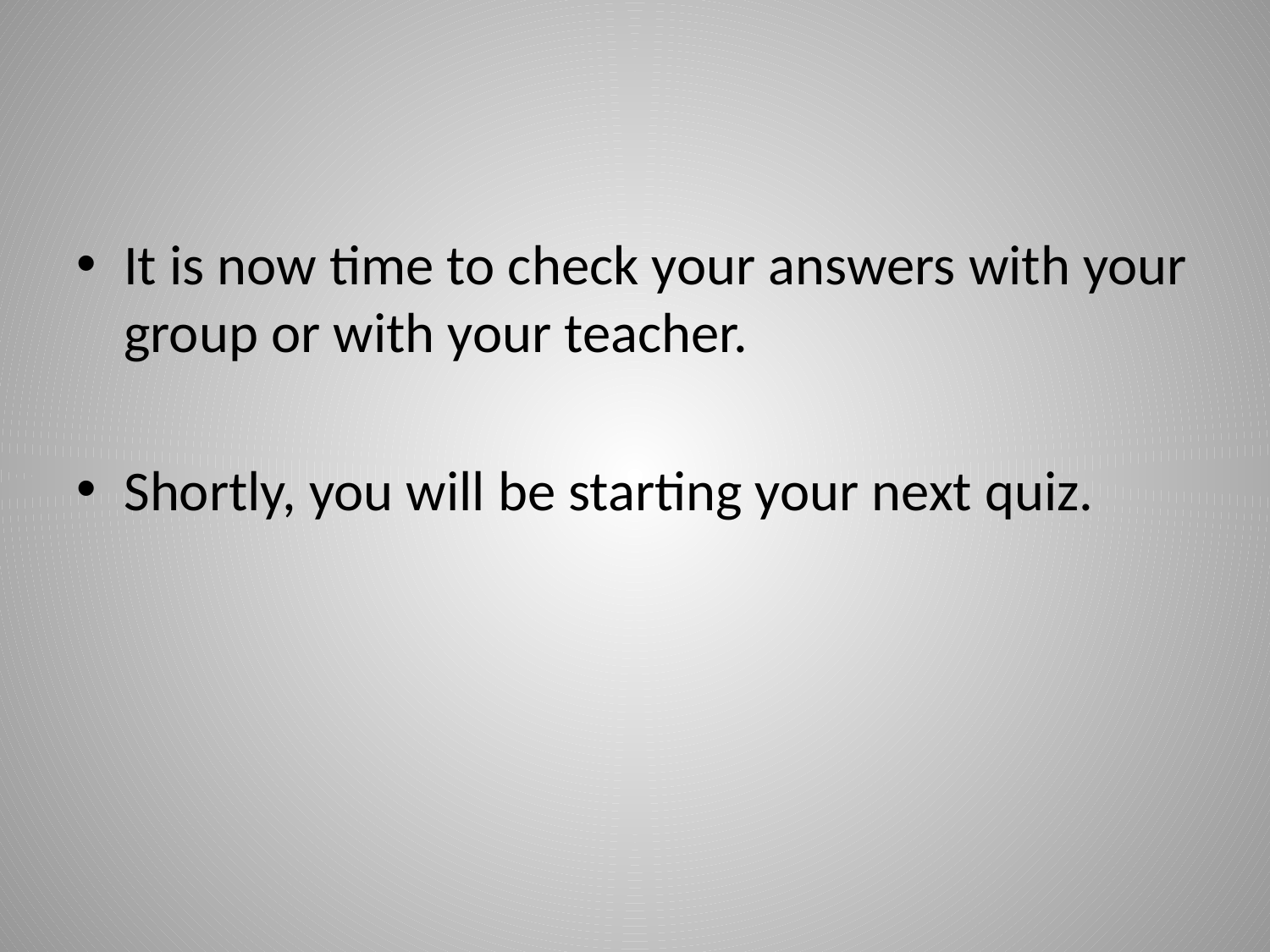

#
It is now time to check your answers with your group or with your teacher.

Shortly, you will be starting your next quiz.